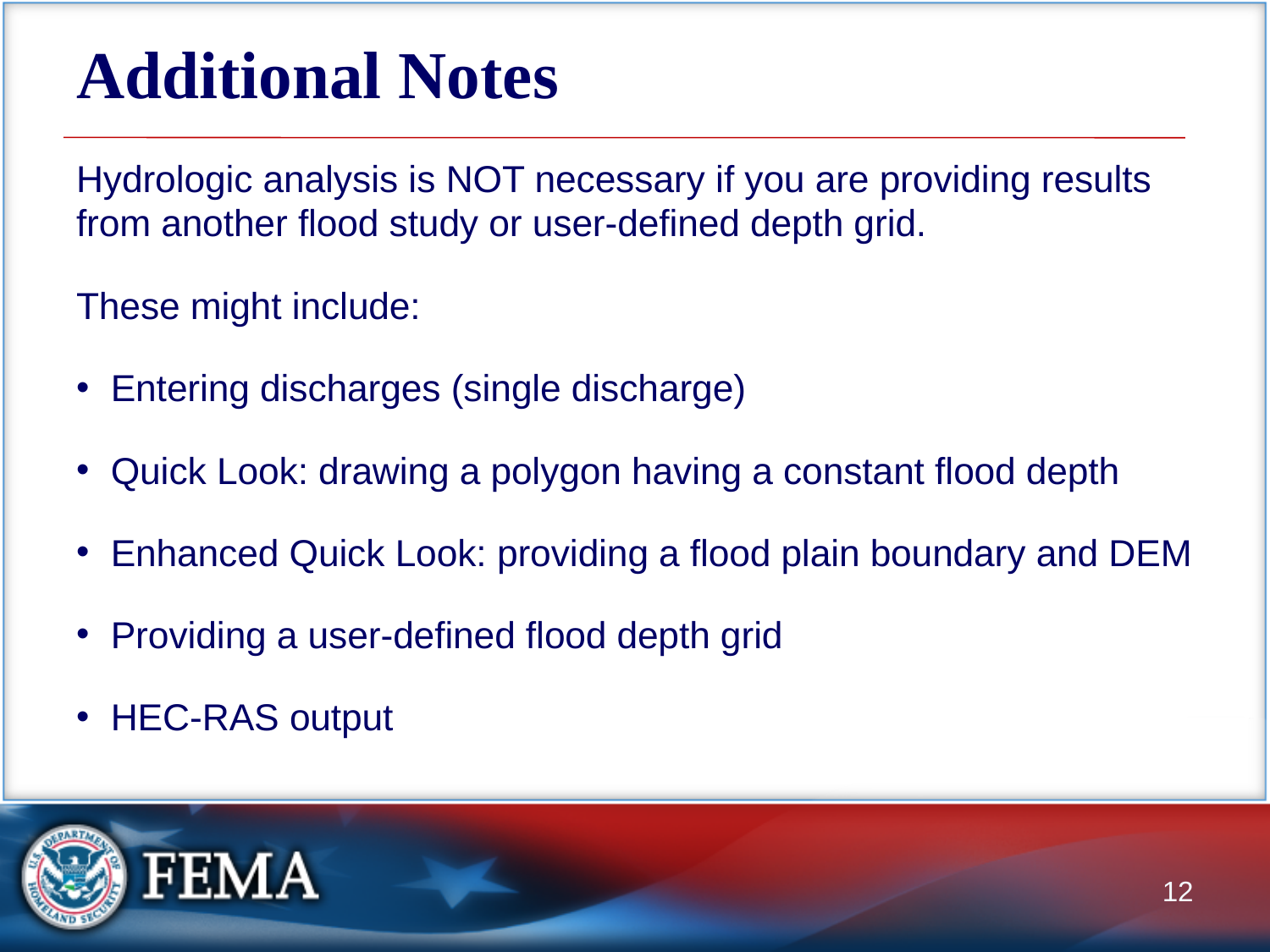

# Additional Notes
Hydrologic analysis is NOT necessary if you are providing results from another flood study or user-defined depth grid.
These might include:
Entering discharges (single discharge)
Quick Look: drawing a polygon having a constant flood depth
Enhanced Quick Look: providing a flood plain boundary and DEM
Providing a user-defined flood depth grid
HEC-RAS output
12